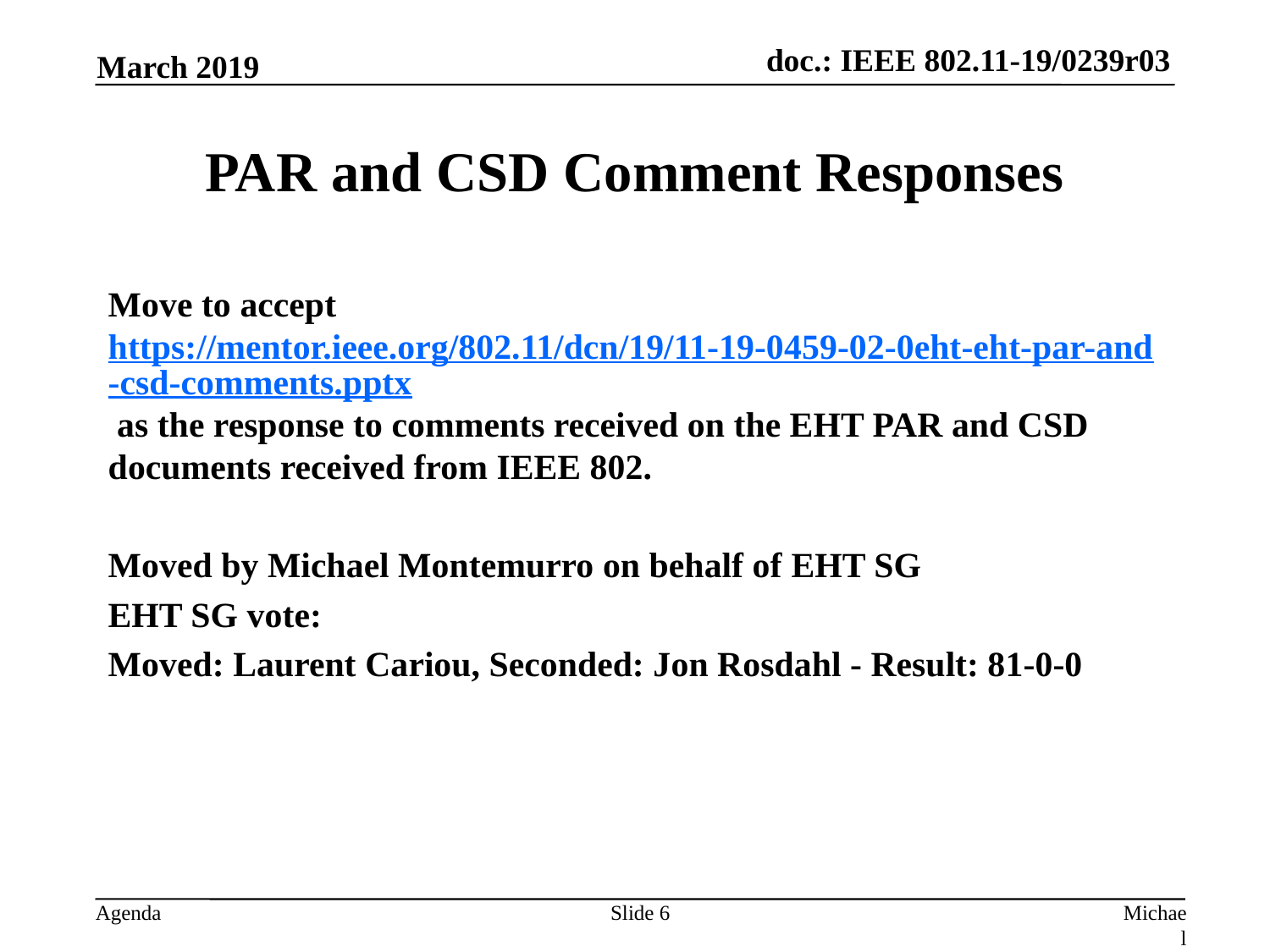

March 2019
# PAR and CSD Comment Responses
Move to accept https://mentor.ieee.org/802.11/dcn/19/11-19-0459-02-0eht-eht-par-and-csd-comments.pptx as the response to comments received on the EHT PAR and CSD documents received from IEEE 802.

Moved by Michael Montemurro on behalf of EHT SG
EHT SG vote:
Moved: Laurent Cariou, Seconded: Jon Rosdahl - Result: 81-0-0
Slide 6
Michael Montemurro, BlackBerry